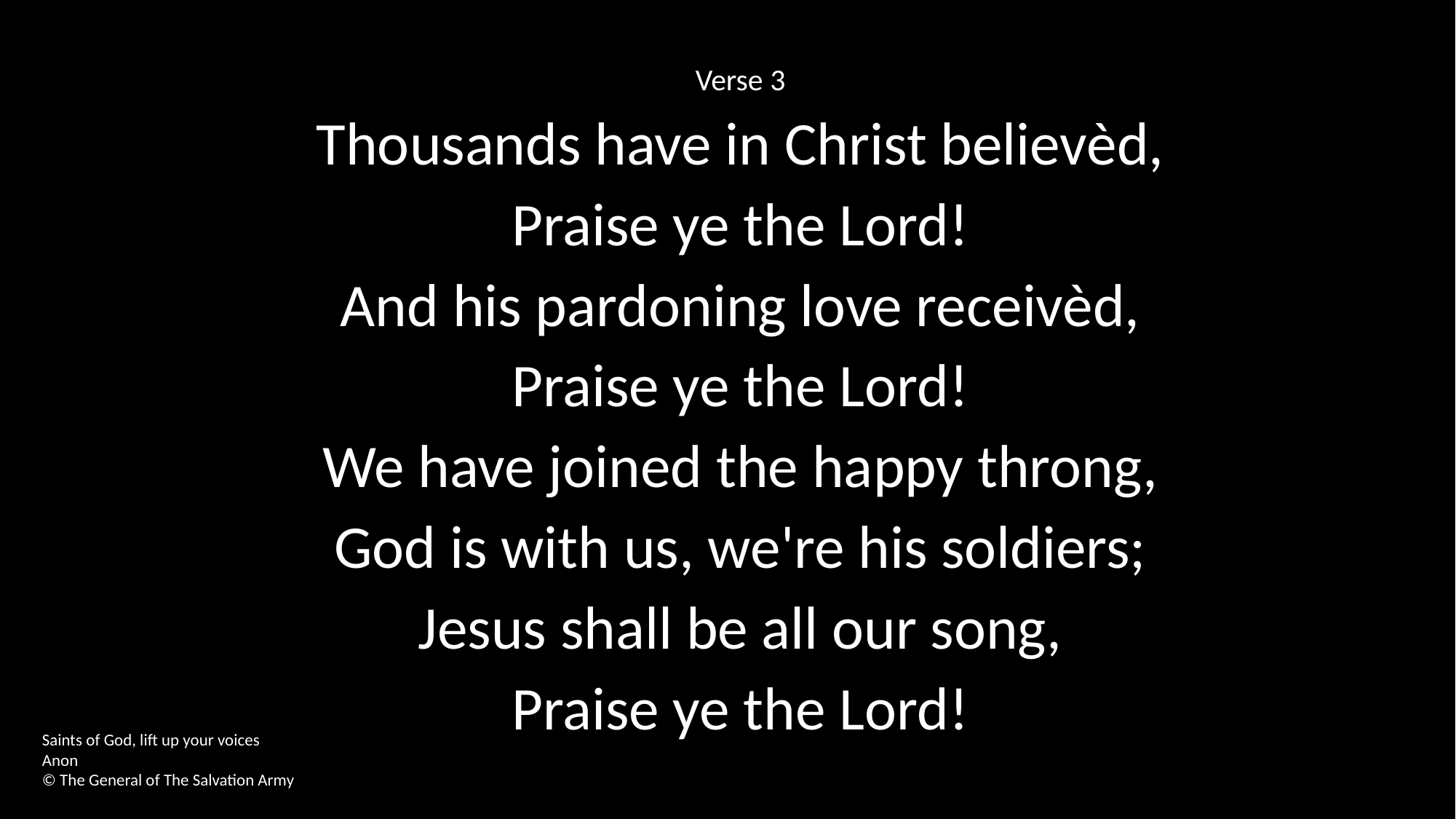

Verse 3
Thousands have in Christ believèd,
Praise ye the Lord!
And his pardoning love receivèd,
Praise ye the Lord!
We have joined the happy throng,
God is with us, we're his soldiers;
Jesus shall be all our song,
Praise ye the Lord!
Saints of God, lift up your voices
Anon
© The General of The Salvation Army